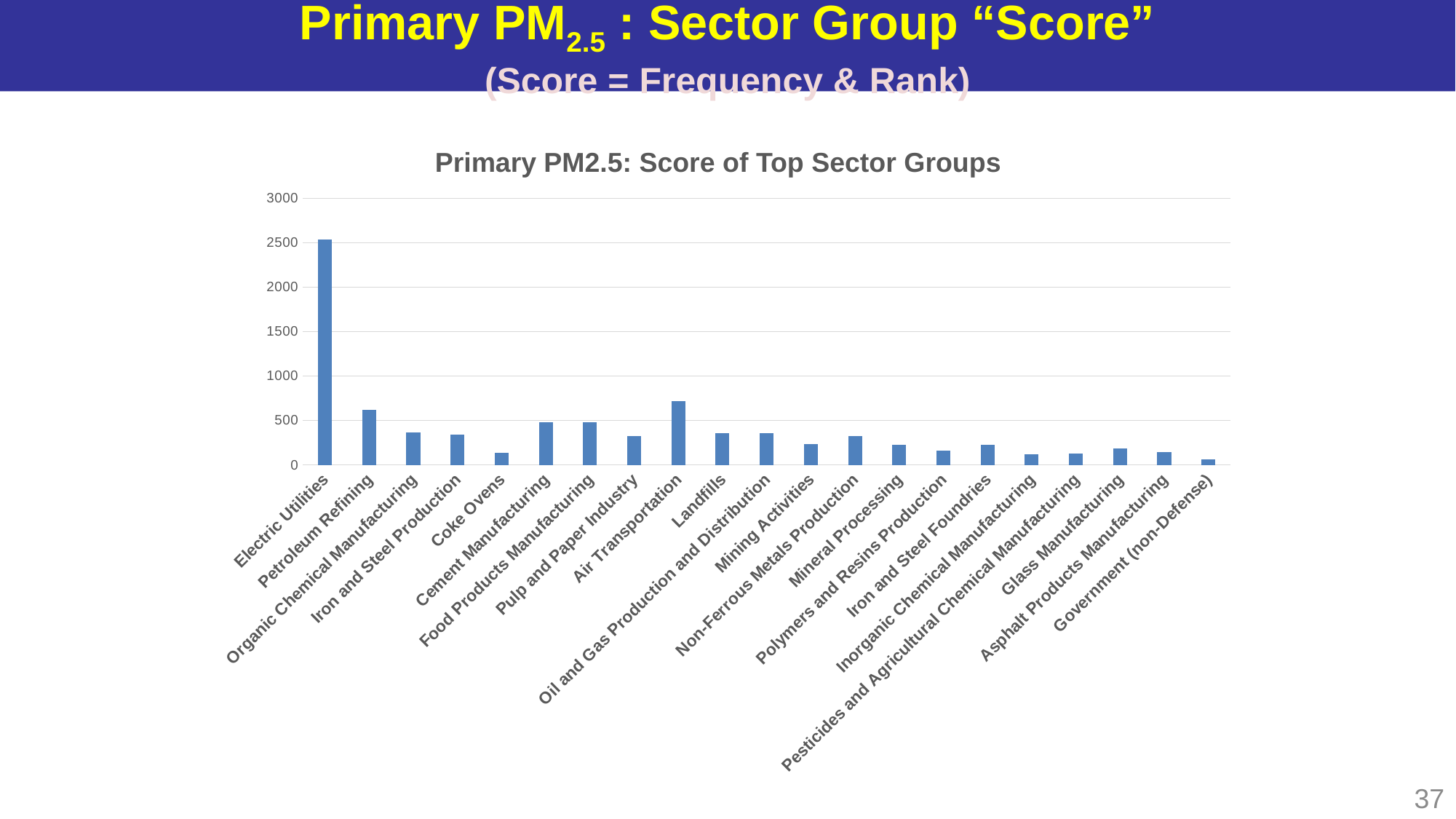

# Primary PM2.5 : Sector Group “Score” (Score = Frequency & Rank)

### Chart:

| Category | PM2.5 top20 score |
|---|---|
| Electric Utilities | 2539.0 |
| Petroleum Refining | 617.0 |
| Organic Chemical Manufacturing | 364.0 |
| Iron and Steel Production | 345.0 |
| Coke Ovens | 138.0 |
| Cement Manufacturing | 480.0 |
| Food Products Manufacturing | 479.0 |
| Pulp and Paper Industry | 326.0 |
| Air Transportation | 716.0 |
| Landfills | 362.0 |
| Oil and Gas Production and Distribution | 356.0 |
| Mining Activities | 234.0 |
| Non-Ferrous Metals Production | 324.0 |
| Mineral Processing | 228.0 |
| Polymers and Resins Production | 164.0 |
| Iron and Steel Foundries | 229.0 |
| Inorganic Chemical Manufacturing | 120.0 |
| Pesticides and Agricultural Chemical Manufacturing | 129.0 |
| Glass Manufacturing | 186.0 |
| Asphalt Products Manufacturing | 143.0 |
| Government (non-Defense) | 62.0 |
Primary PM2.5: Score of Top Sector Groups
37